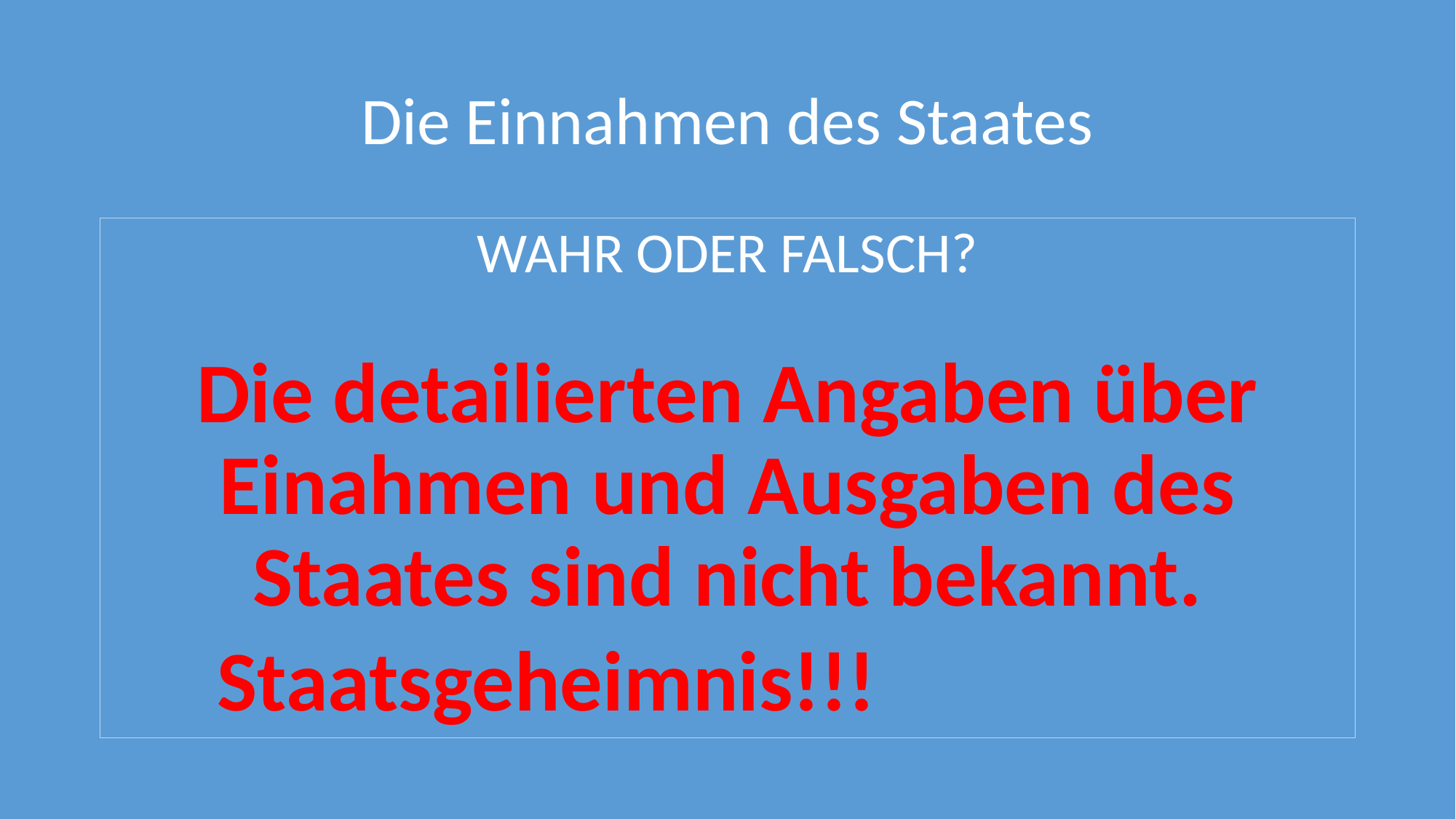

# Die Einnahmen des Staates
WAHR ODER FALSCH?

Die detailierten Angaben über Einahmen und Ausgaben des Staates sind nicht bekannt.
Staatsgeheimnis!!!